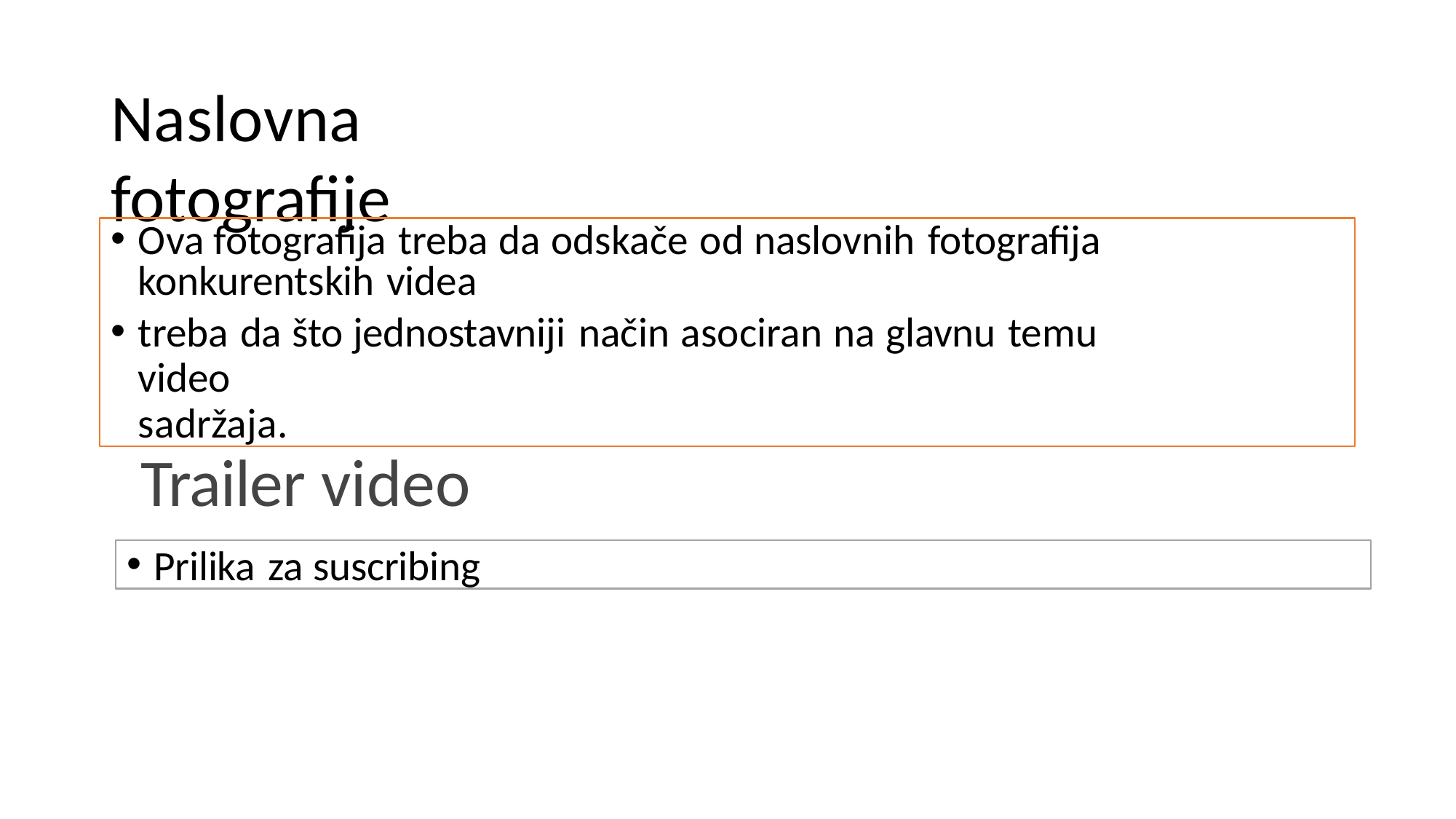

# Naslovna fotografije
Ova fotografija treba da odskače od naslovnih fotografija  konkurentskih videa
treba da što jednostavniji način asociran na glavnu temu video
sadržaja.
Trailer video
Prilika za suscribing